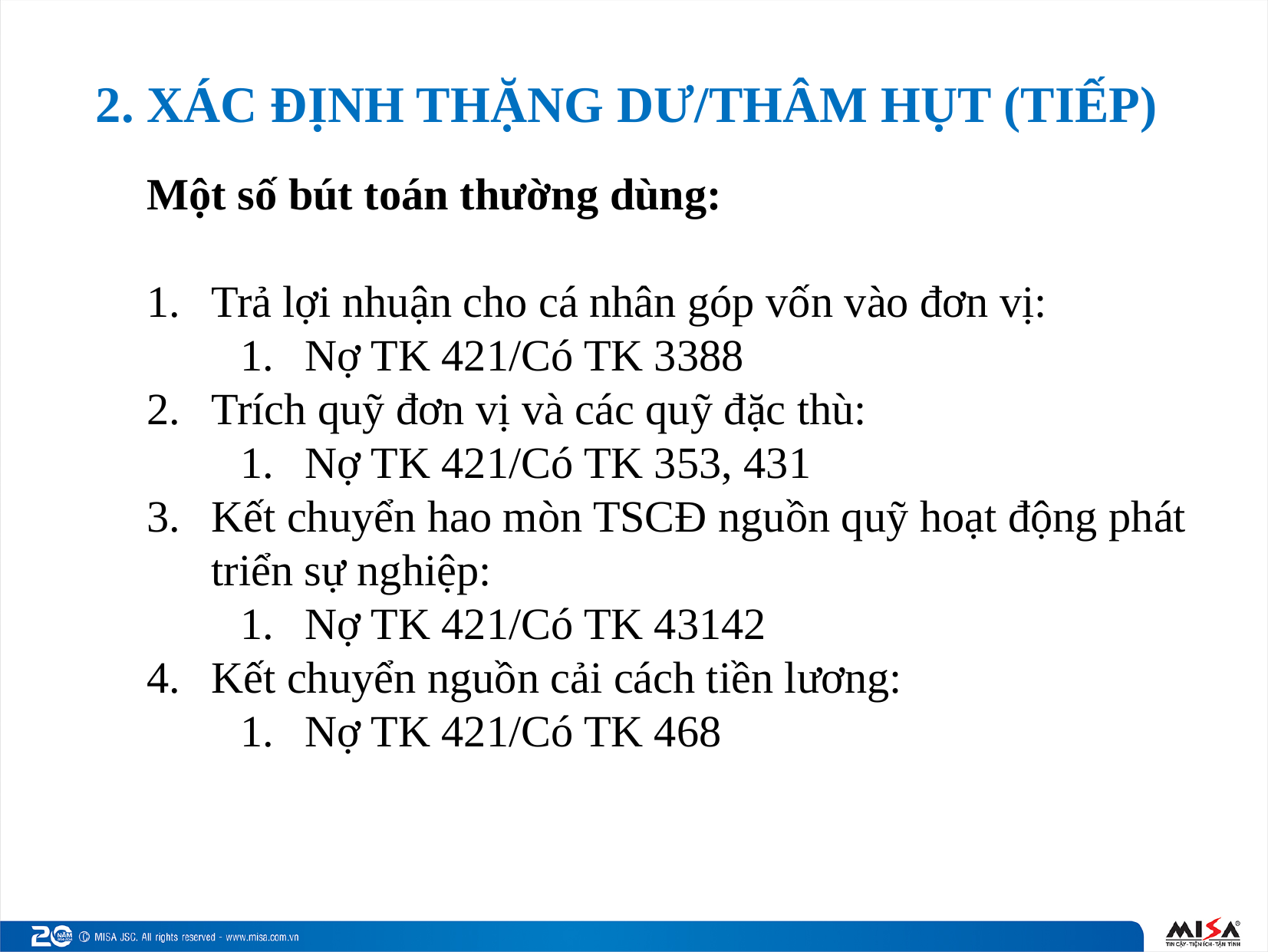

# 2. XÁC ĐỊNH THẶNG DƯ/THÂM HỤT (TIẾP)
Một số bút toán thường dùng:

Trả lợi nhuận cho cá nhân góp vốn vào đơn vị:
Nợ TK 421/Có TK 3388
Trích quỹ đơn vị và các quỹ đặc thù:
Nợ TK 421/Có TK 353, 431
Kết chuyển hao mòn TSCĐ nguồn quỹ hoạt động phát triển sự nghiệp:
Nợ TK 421/Có TK 43142
Kết chuyển nguồn cải cách tiền lương:
Nợ TK 421/Có TK 468